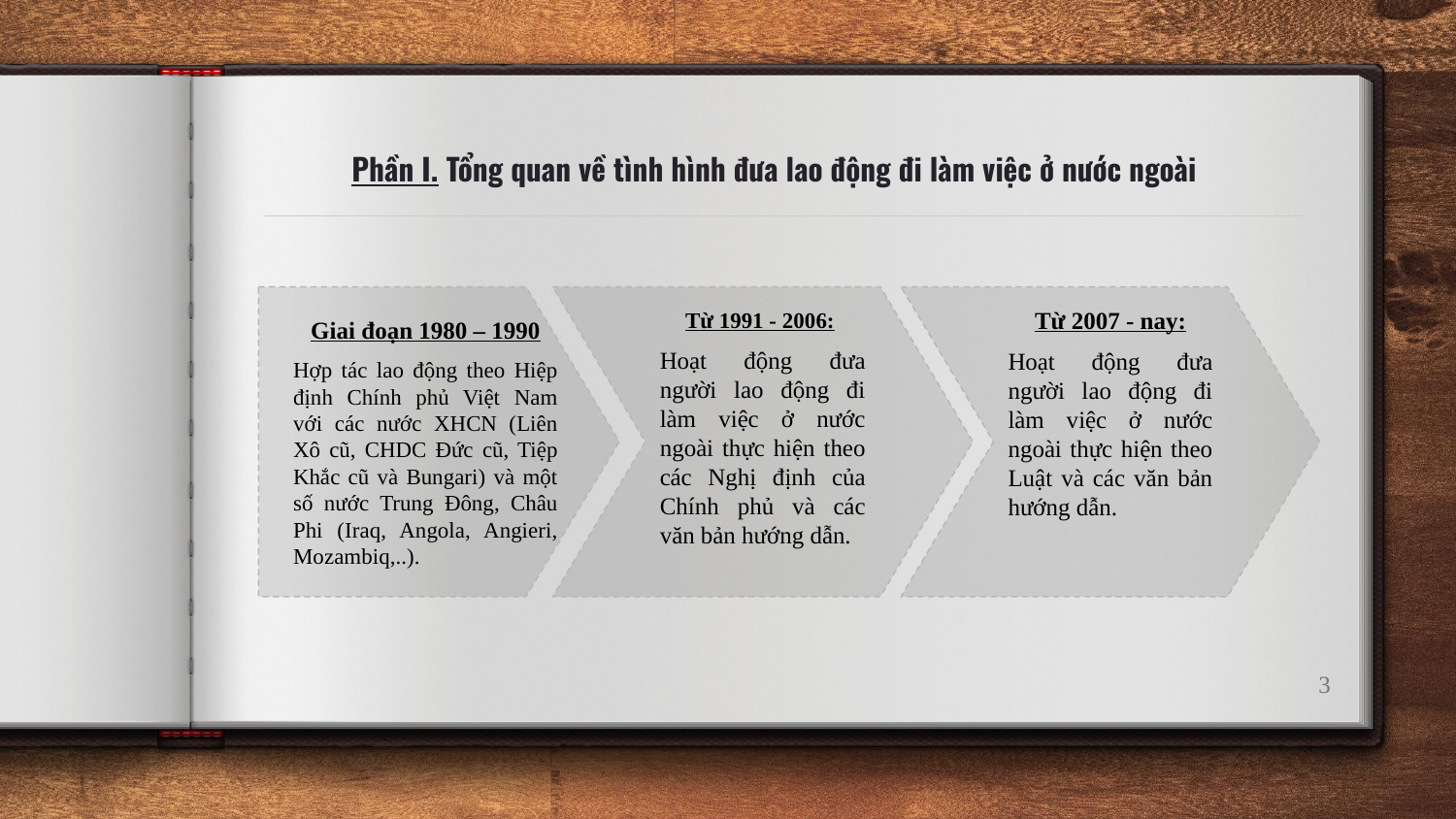

# Phần I. Tổng quan về tình hình đưa lao động đi làm việc ở nước ngoài
Giai đoạn 1980 – 1990
Hợp tác lao động theo Hiệp định Chính phủ Việt Nam với các nước XHCN (Liên Xô cũ, CHDC Đức cũ, Tiệp Khắc cũ và Bungari) và một số nước Trung Đông, Châu Phi (Iraq, Angola, Angieri, Mozambiq,..).
Từ 1991 - 2006:
Hoạt động đưa người lao động đi làm việc ở nước ngoài thực hiện theo các Nghị định của Chính phủ và các văn bản hướng dẫn.

Từ 2007 - nay:
Hoạt động đưa người lao động đi làm việc ở nước ngoài thực hiện theo Luật và các văn bản hướng dẫn.

3